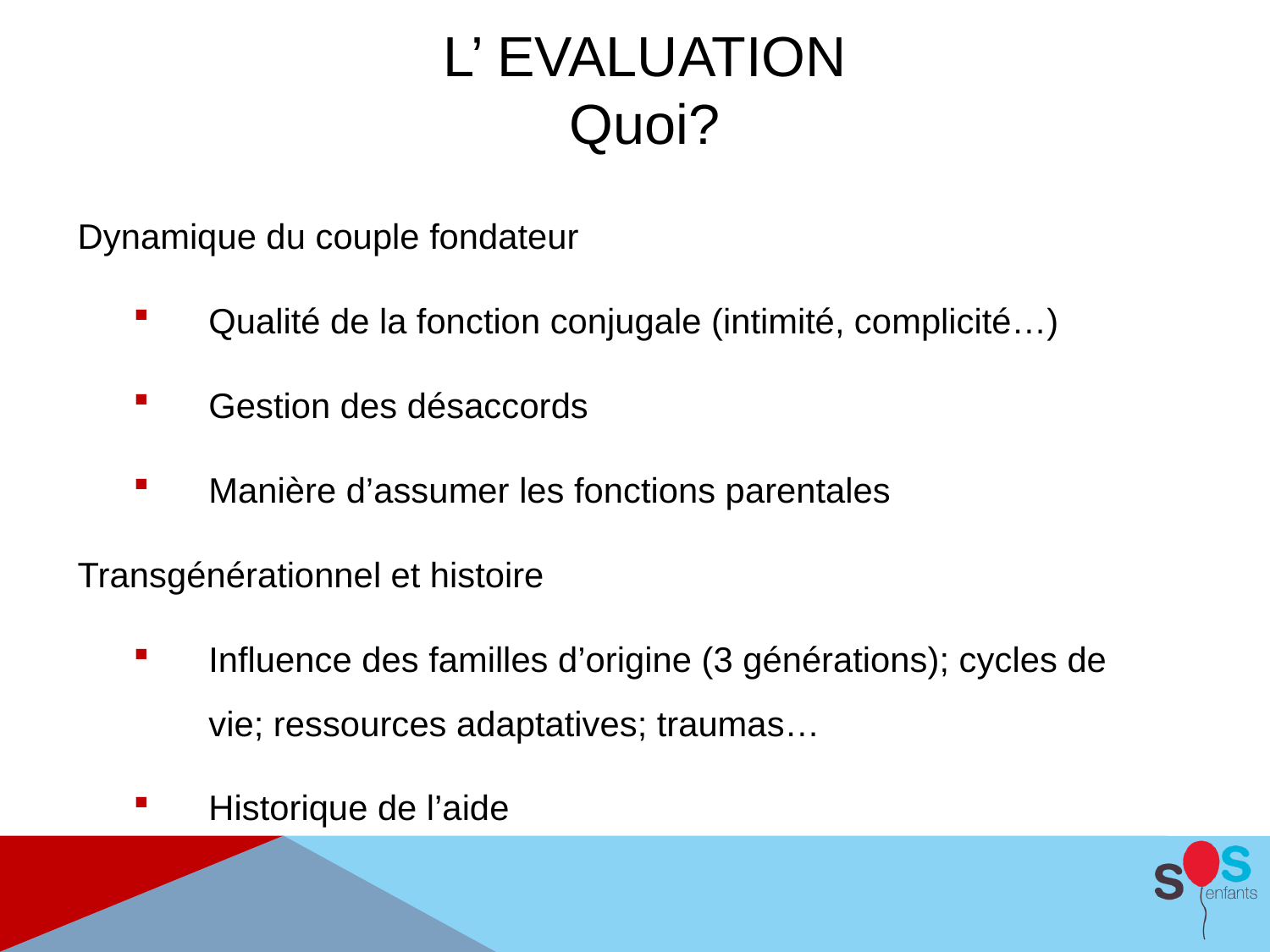

L’ EVALUATIOn
Quoi?
Dynamique du couple fondateur
Qualité de la fonction conjugale (intimité, complicité…)
Gestion des désaccords
Manière d’assumer les fonctions parentales
Transgénérationnel et histoire
Influence des familles d’origine (3 générations); cycles de vie; ressources adaptatives; traumas…
Historique de l’aide